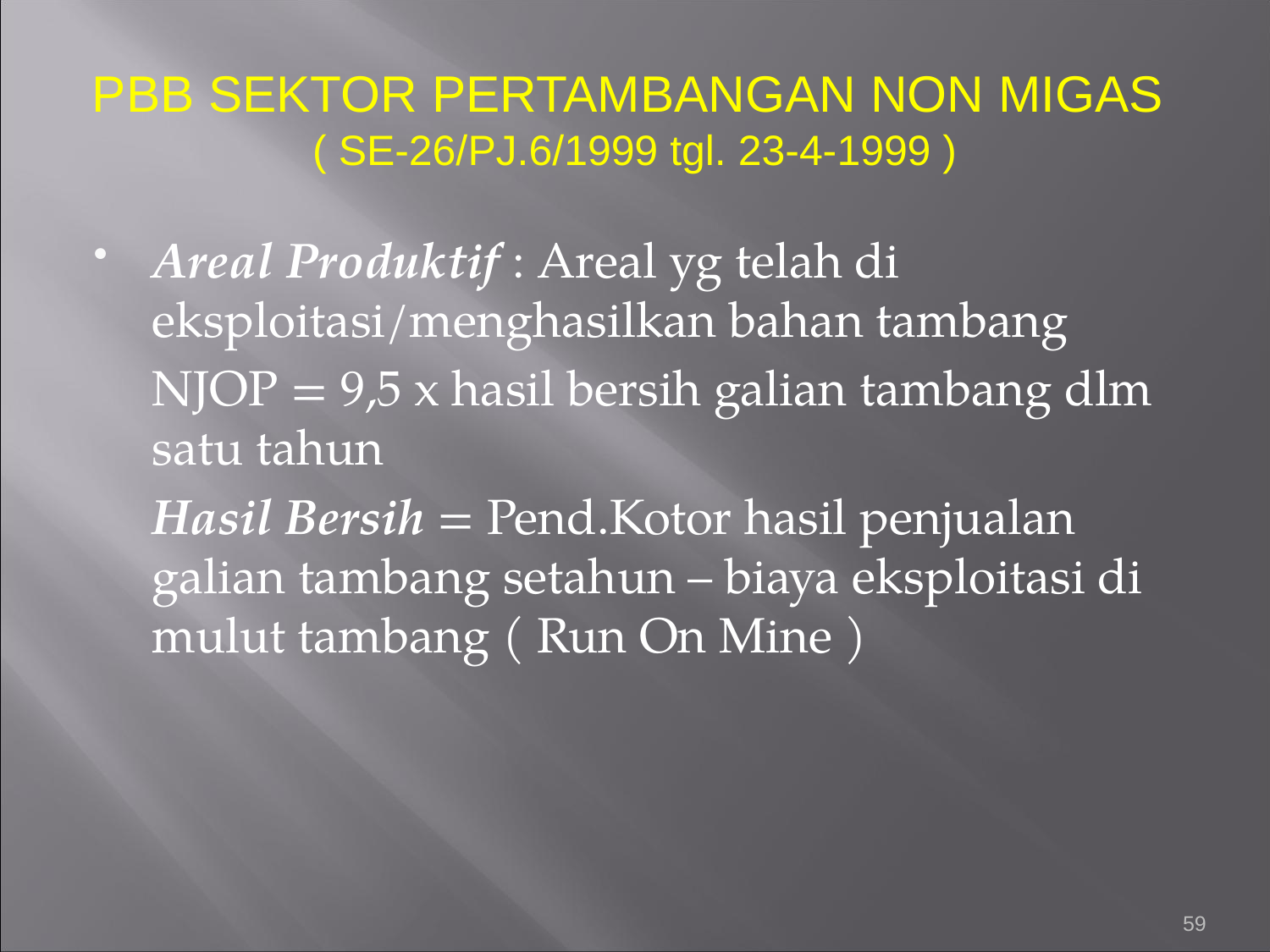

# PBB SEKTOR PERTAMBANGAN NON MIGAS ( SE-26/PJ.6/1999 tgl. 23-4-1999 )
Areal Produktif : Areal yg telah di eksploitasi/menghasilkan bahan tambang
	NJOP = 9,5 x hasil bersih galian tambang dlm satu tahun
	Hasil Bersih = Pend.Kotor hasil penjualan galian tambang setahun – biaya eksploitasi di mulut tambang ( Run On Mine )
59